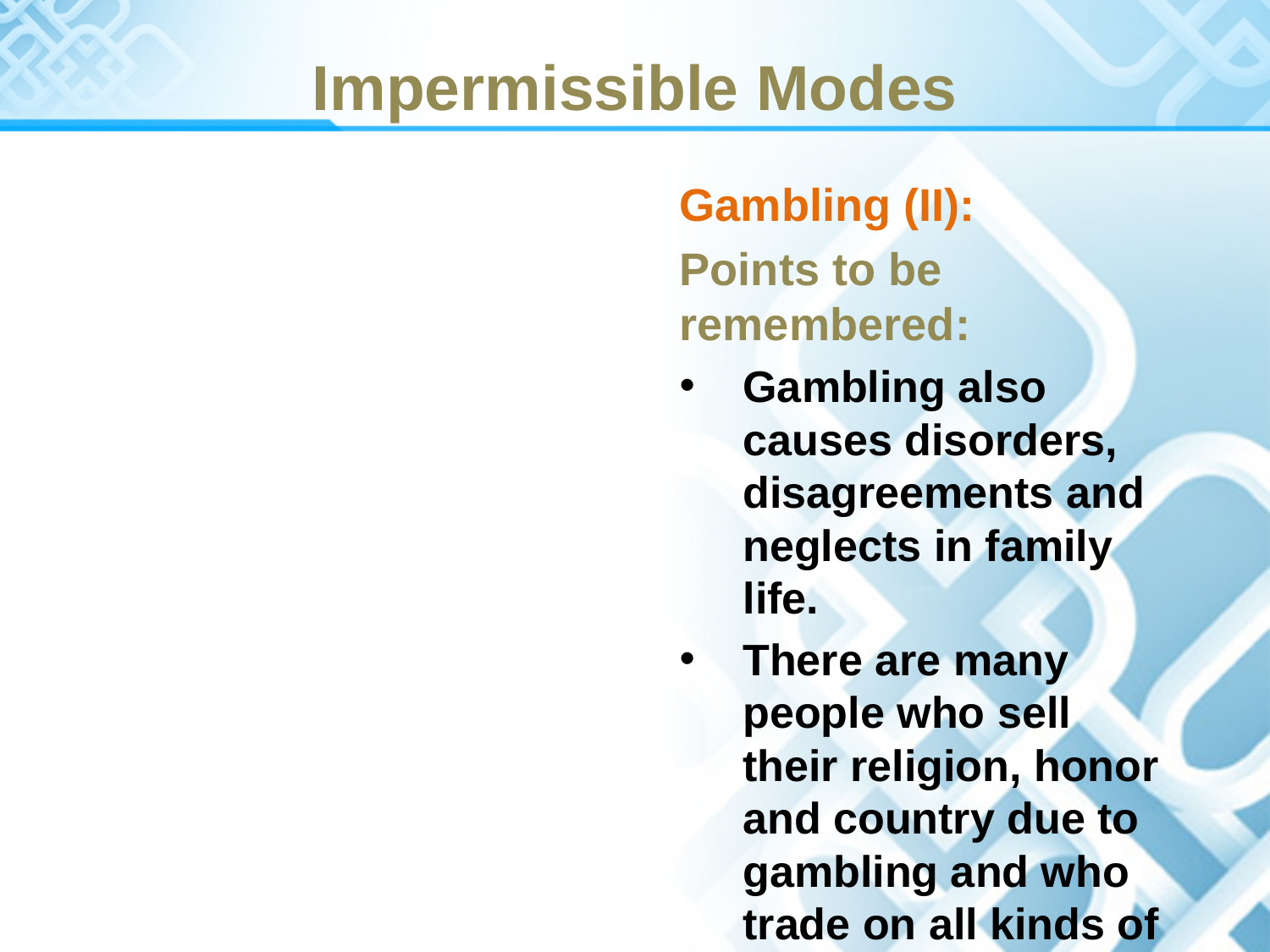

Impermissible Modes
Gambling (II):
Points to be remembered:
Gambling also causes disorders, disagreements and neglects in family life.
There are many people who sell their religion, honor and country due to gambling and who trade on all kinds of sacred values.